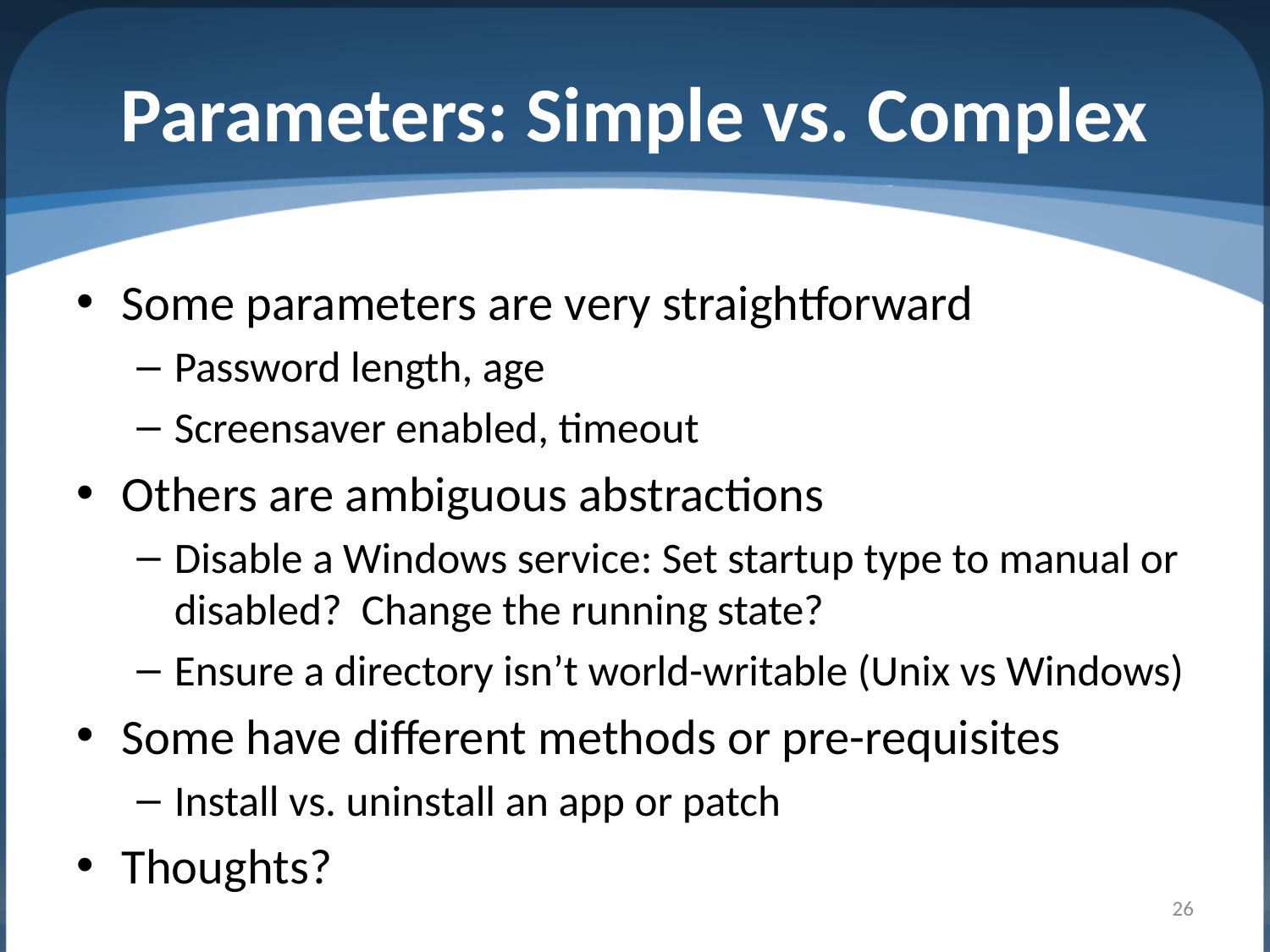

# Parameters: Simple vs. Complex
Some parameters are very straightforward
Password length, age
Screensaver enabled, timeout
Others are ambiguous abstractions
Disable a Windows service: Set startup type to manual or disabled?  Change the running state?
Ensure a directory isn’t world-writable (Unix vs Windows)
Some have different methods or pre-requisites
Install vs. uninstall an app or patch
Thoughts?
26